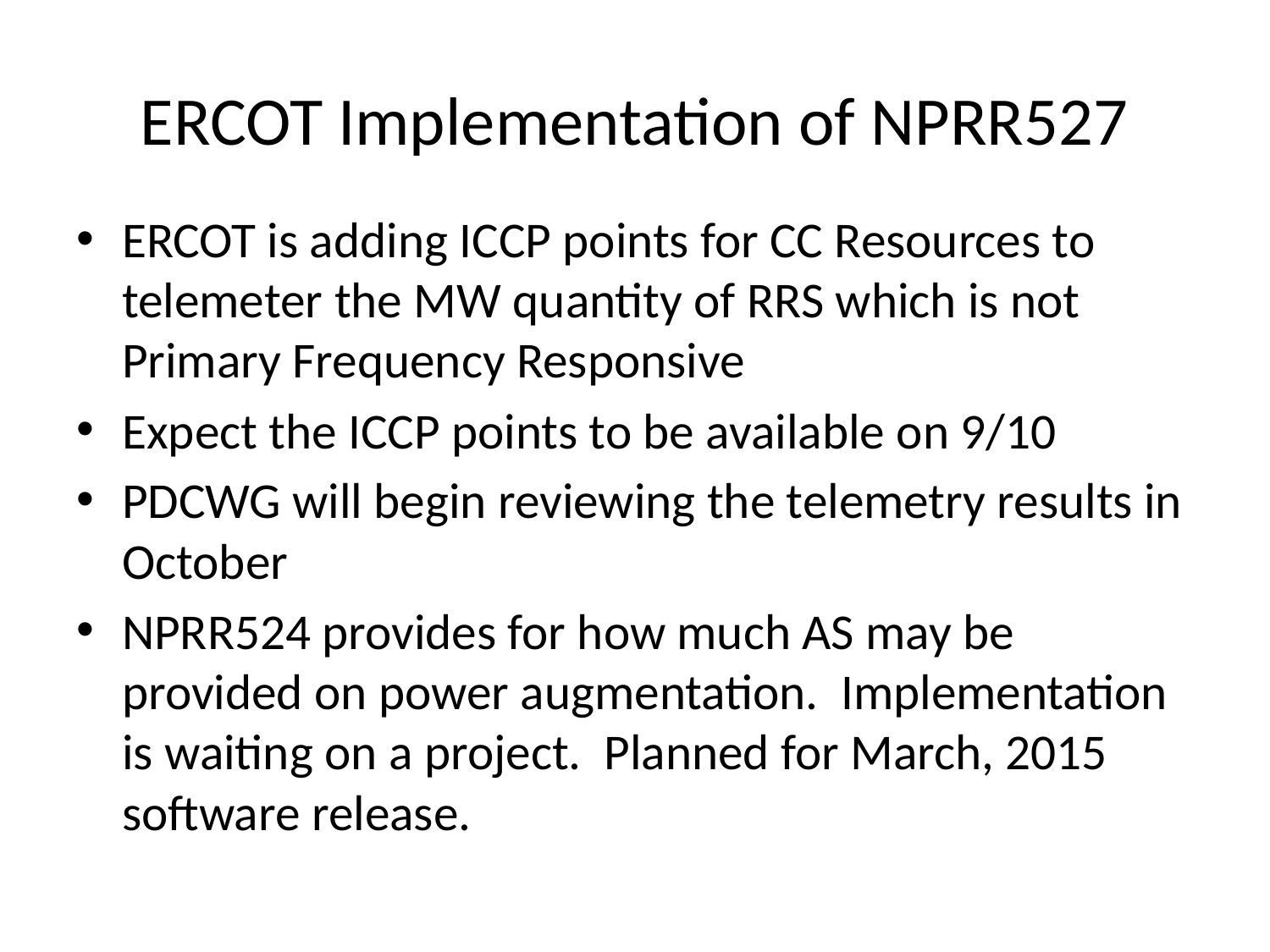

# ERCOT Implementation of NPRR527
ERCOT is adding ICCP points for CC Resources to telemeter the MW quantity of RRS which is not Primary Frequency Responsive
Expect the ICCP points to be available on 9/10
PDCWG will begin reviewing the telemetry results in October
NPRR524 provides for how much AS may be provided on power augmentation.  Implementation is waiting on a project.  Planned for March, 2015 software release.